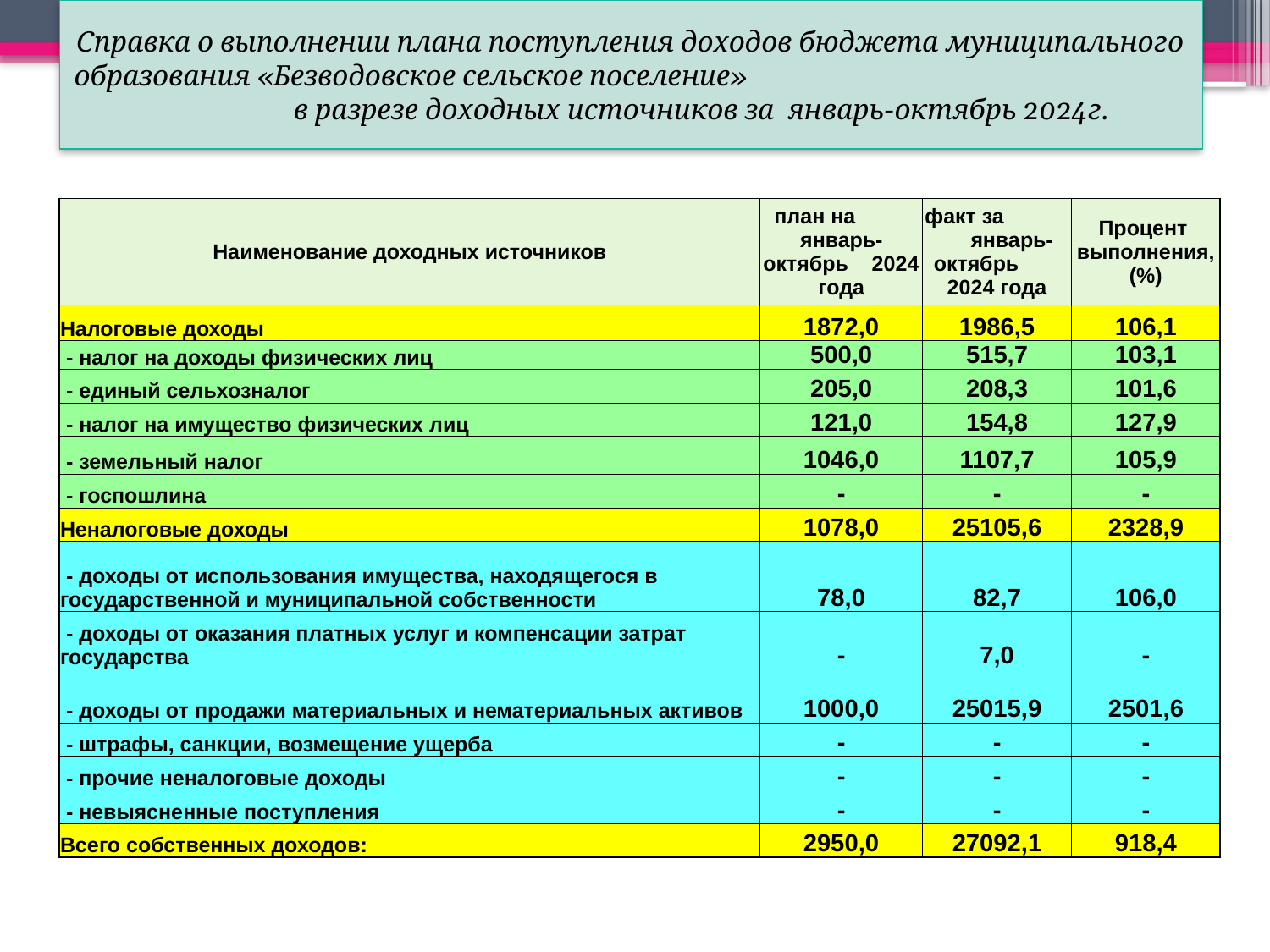

# Справка о выполнении плана поступления доходов бюджета муниципального образования «Безводовское сельское поселение»                                                                                       в разрезе доходных источников за  январь-октябрь 2024г.
| Наименование доходных источников | план на январь-октябрь 2024 года | факт за январь-октябрь 2024 года | Процент выполнения, (%) |
| --- | --- | --- | --- |
| Налоговые доходы | 1872,0 | 1986,5 | 106,1 |
| - налог на доходы физических лиц | 500,0 | 515,7 | 103,1 |
| - единый сельхозналог | 205,0 | 208,3 | 101,6 |
| - налог на имущество физических лиц | 121,0 | 154,8 | 127,9 |
| - земельный налог | 1046,0 | 1107,7 | 105,9 |
| - госпошлина | - | - | - |
| Неналоговые доходы | 1078,0 | 25105,6 | 2328,9 |
| - доходы от использования имущества, находящегося в государственной и муниципальной собственности | 78,0 | 82,7 | 106,0 |
| - доходы от оказания платных услуг и компенсации затрат государства | - | 7,0 | - |
| - доходы от продажи материальных и нематериальных активов | 1000,0 | 25015,9 | 2501,6 |
| - штрафы, санкции, возмещение ущерба | - | - | - |
| - прочие неналоговые доходы | - | - | - |
| - невыясненные поступления | - | - | - |
| Всего собственных доходов: | 2950,0 | 27092,1 | 918,4 |